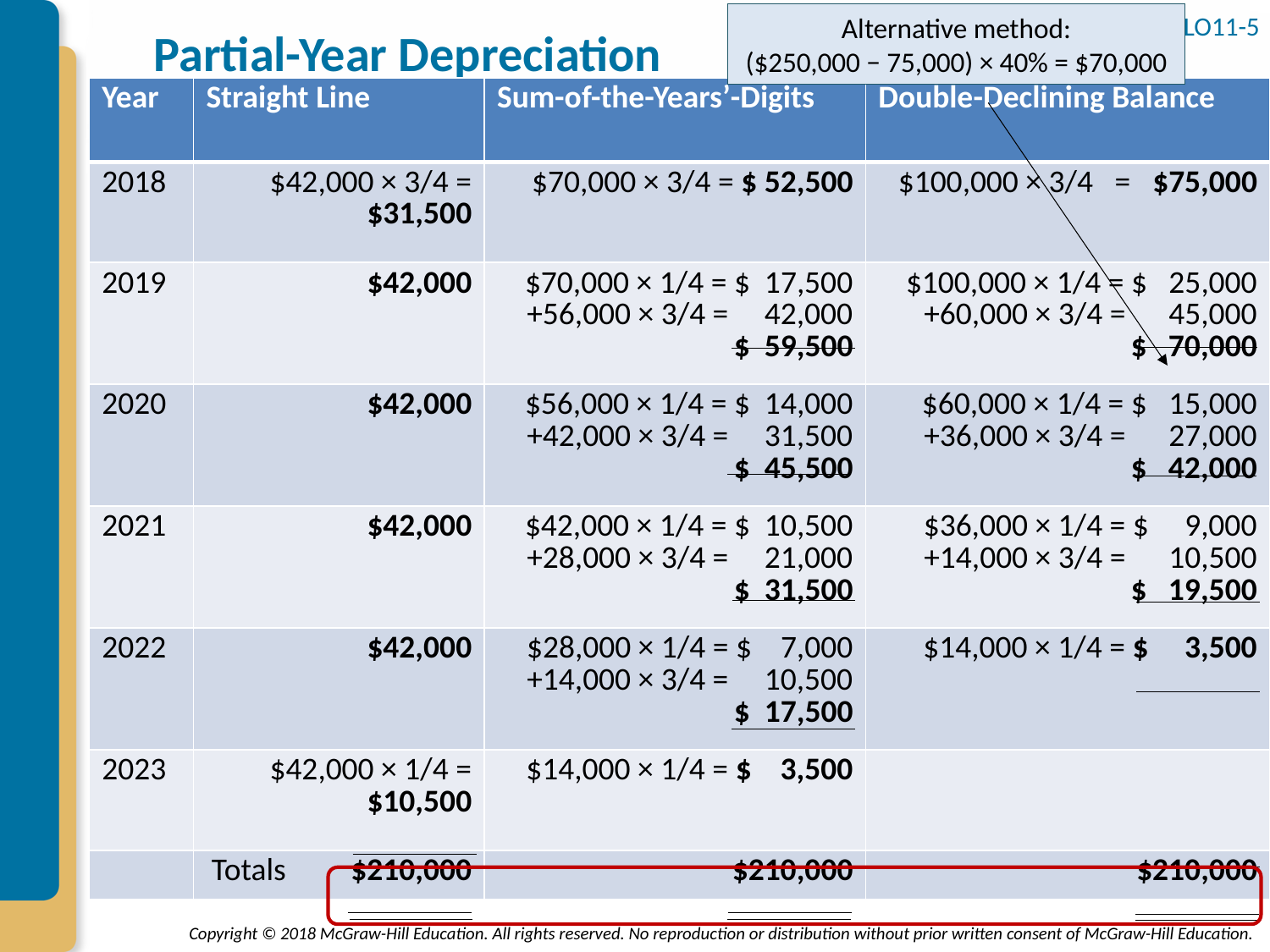

# Partial-Year Depreciation
Alternative method:
($250,000 − 75,000) × 40% = $70,000
LO11-5
| Year | Straight Line | Sum-of-the-Years’-Digits | Double-Declining Balance |
| --- | --- | --- | --- |
| 2018 | $42,000 × 3/4 = $31,500 | $70,000 × 3/4 = $ 52,500 | $100,000 × 3/4 = $75,000 |
| 2019 | $42,000 | $70,000 × 1/4 = $ 17,500 +56,000 × 3/4 = 42,000 $ 59,500 | $100,000 × 1/4 = $ 25,000 +60,000 × 3/4 = 45,000 $ 70,000 |
| 2020 | $42,000 | $56,000 × 1/4 = $ 14,000 +42,000 × 3/4 = 31,500 $ 45,500 | $60,000 × 1/4 = $ 15,000 +36,000 × 3/4 = 27,000 $ 42,000 |
| 2021 | $42,000 | $42,000 × 1/4 = $ 10,500 +28,000 × 3/4 = 21,000 $ 31,500 | $36,000 × 1/4 = $ 9,000 +14,000 × 3/4 = 10,500 $ 19,500 |
| 2022 | $42,000 | $28,000 × 1/4 = $ 7,000 +14,000 × 3/4 = 10,500 $ 17,500 | $14,000 × 1/4 = $ 3,500 |
| 2023 | $42,000 × 1/4 = $10,500 | $14,000 × 1/4 = $ 3,500 |  |
|  | Totals $210,000 | $210,000 | $210,000 |